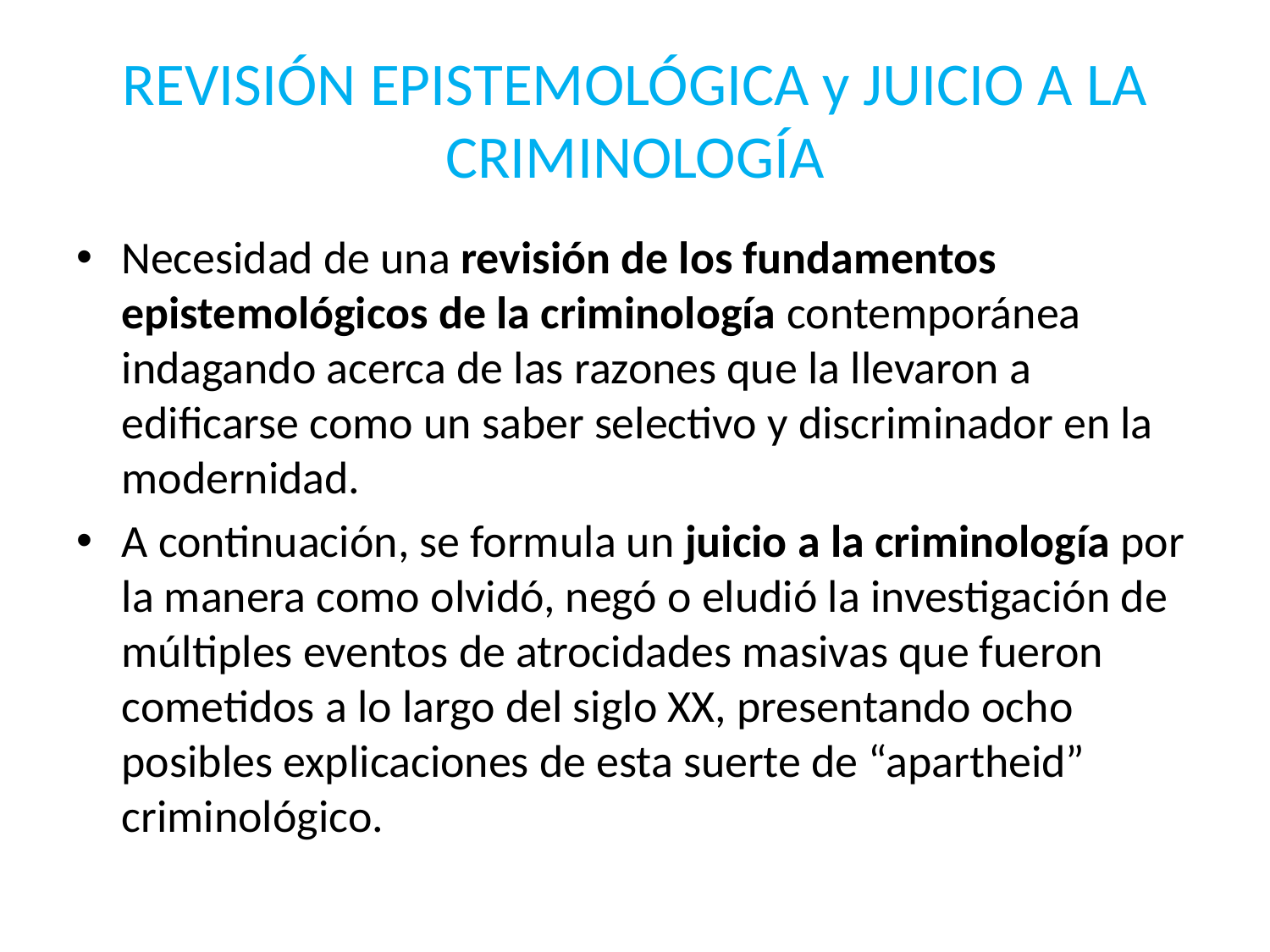

# REVISIÓN EPISTEMOLÓGICA y JUICIO A LA CRIMINOLOGÍA
Necesidad de una revisión de los fundamentos epistemológicos de la criminología contemporánea indagando acerca de las razones que la llevaron a edificarse como un saber selectivo y discriminador en la modernidad.
A continuación, se formula un juicio a la criminología por la manera como olvidó, negó o eludió la investigación de múltiples eventos de atrocidades masivas que fueron cometidos a lo largo del siglo XX, presentando ocho posibles explicaciones de esta suerte de “apartheid” criminológico.